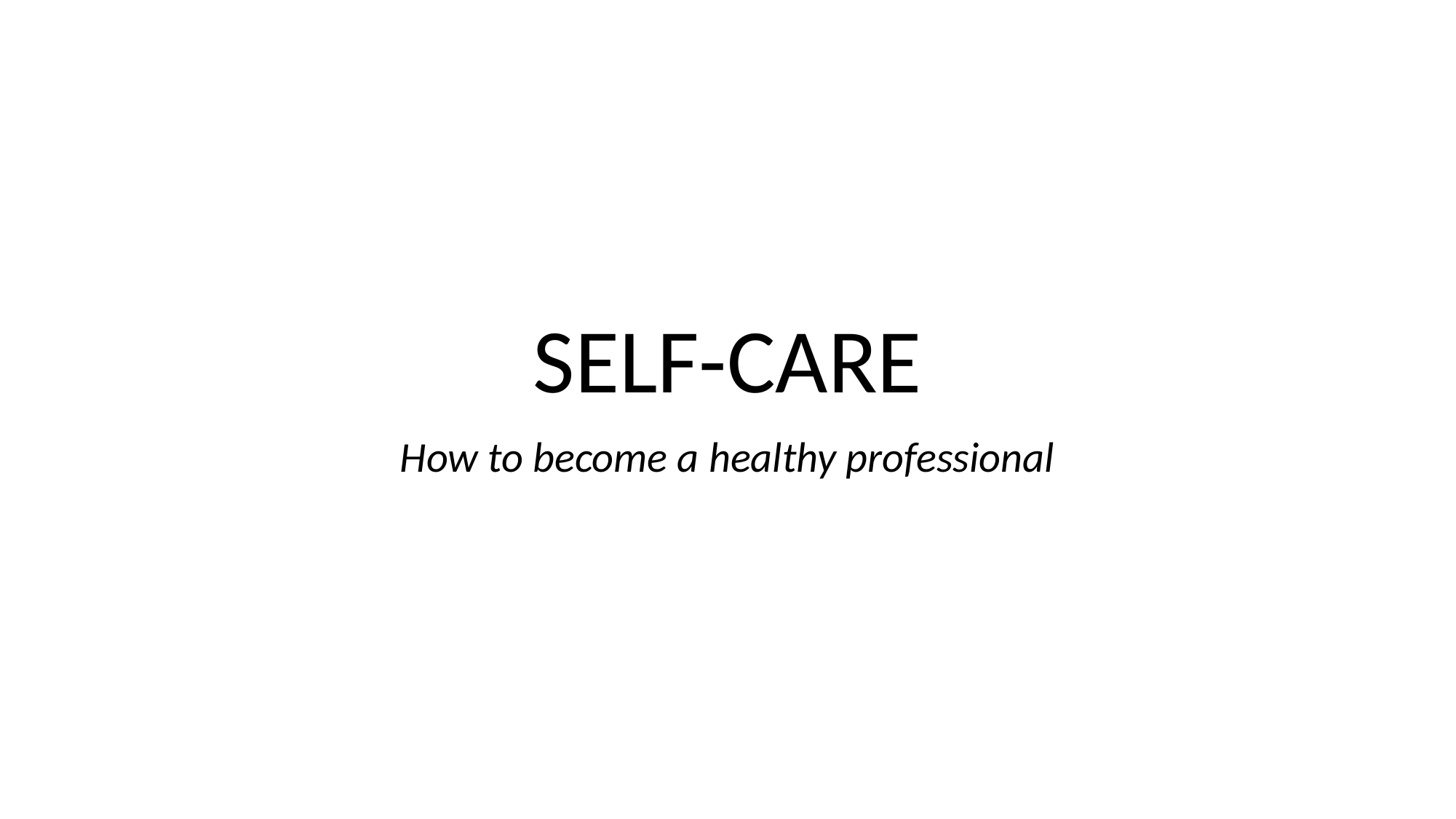

# SELF-CARE
How to become a healthy professional